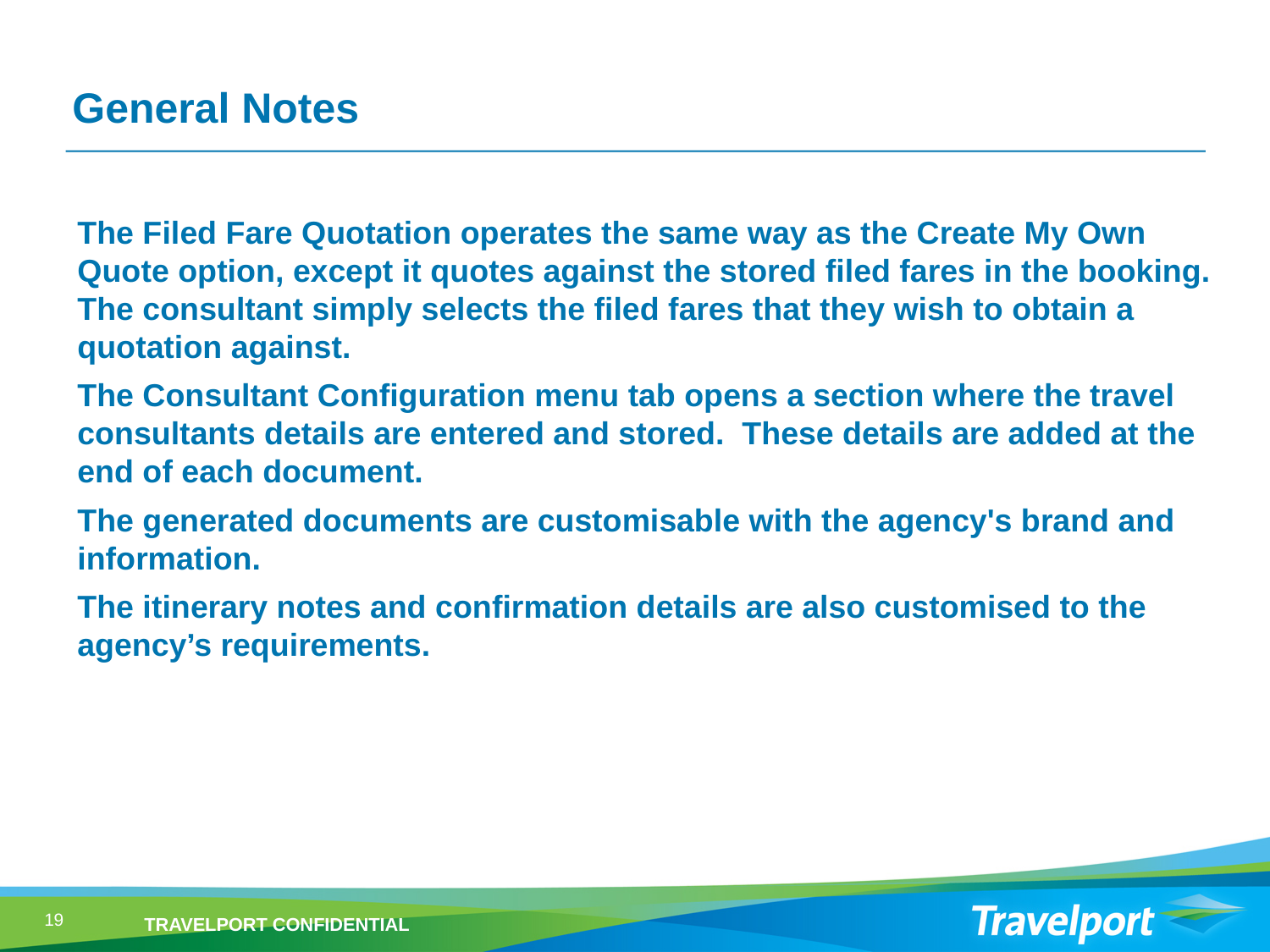

General Notes
The Filed Fare Quotation operates the same way as the Create My Own Quote option, except it quotes against the stored filed fares in the booking. The consultant simply selects the filed fares that they wish to obtain a quotation against.
The Consultant Configuration menu tab opens a section where the travel consultants details are entered and stored.  These details are added at the end of each document.
The generated documents are customisable with the agency's brand and information.
The itinerary notes and confirmation details are also customised to the agency’s requirements.
19
TRAVELPORT CONFIDENTIAL